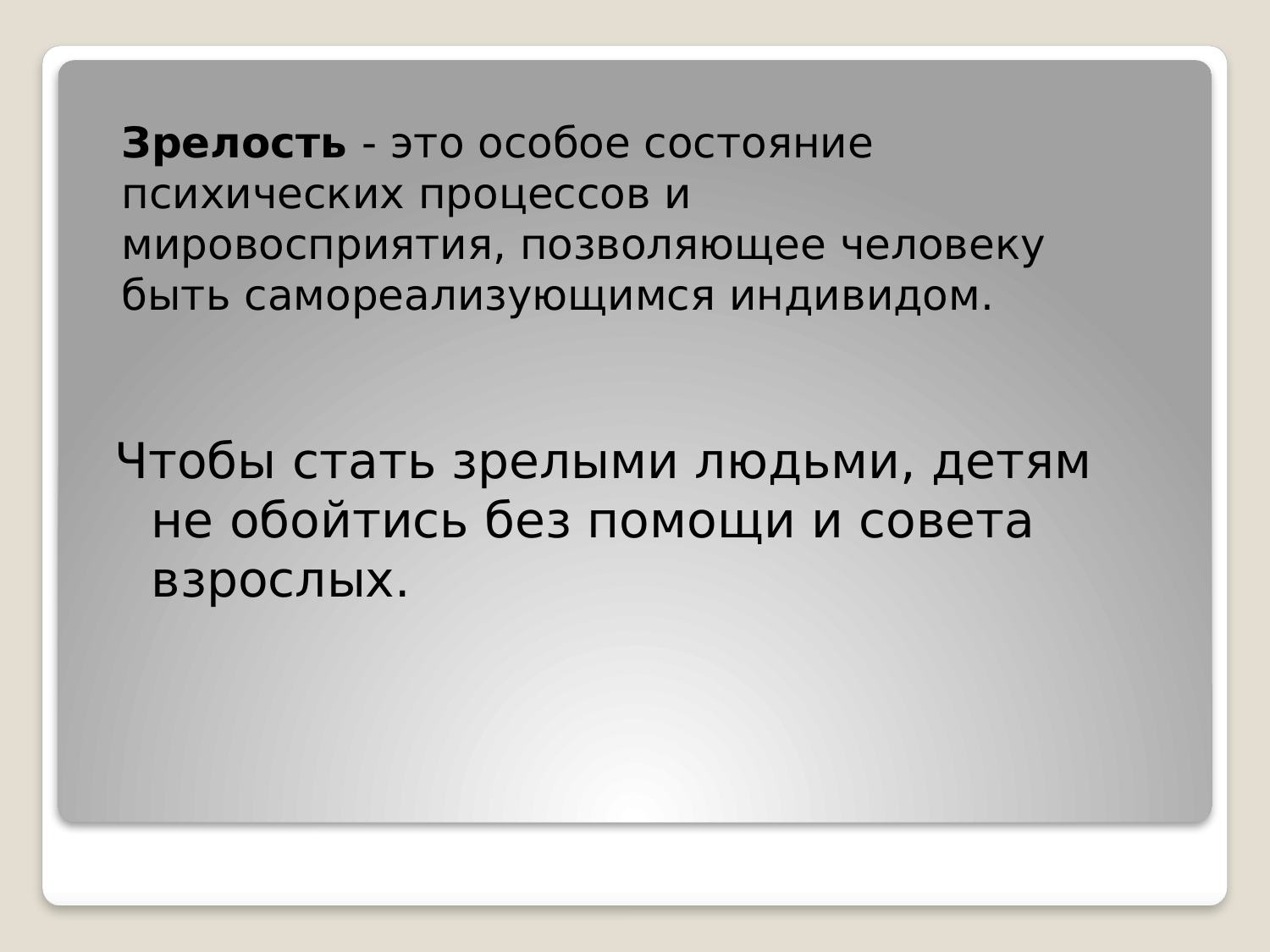

Зрелость - это особое состояние психических процессов и мировосприятия, позволяющее человеку быть самореализующимся индивидом.

Чтобы стать зрелыми людьми, детям не обойтись без помощи и совета взрослых.
#